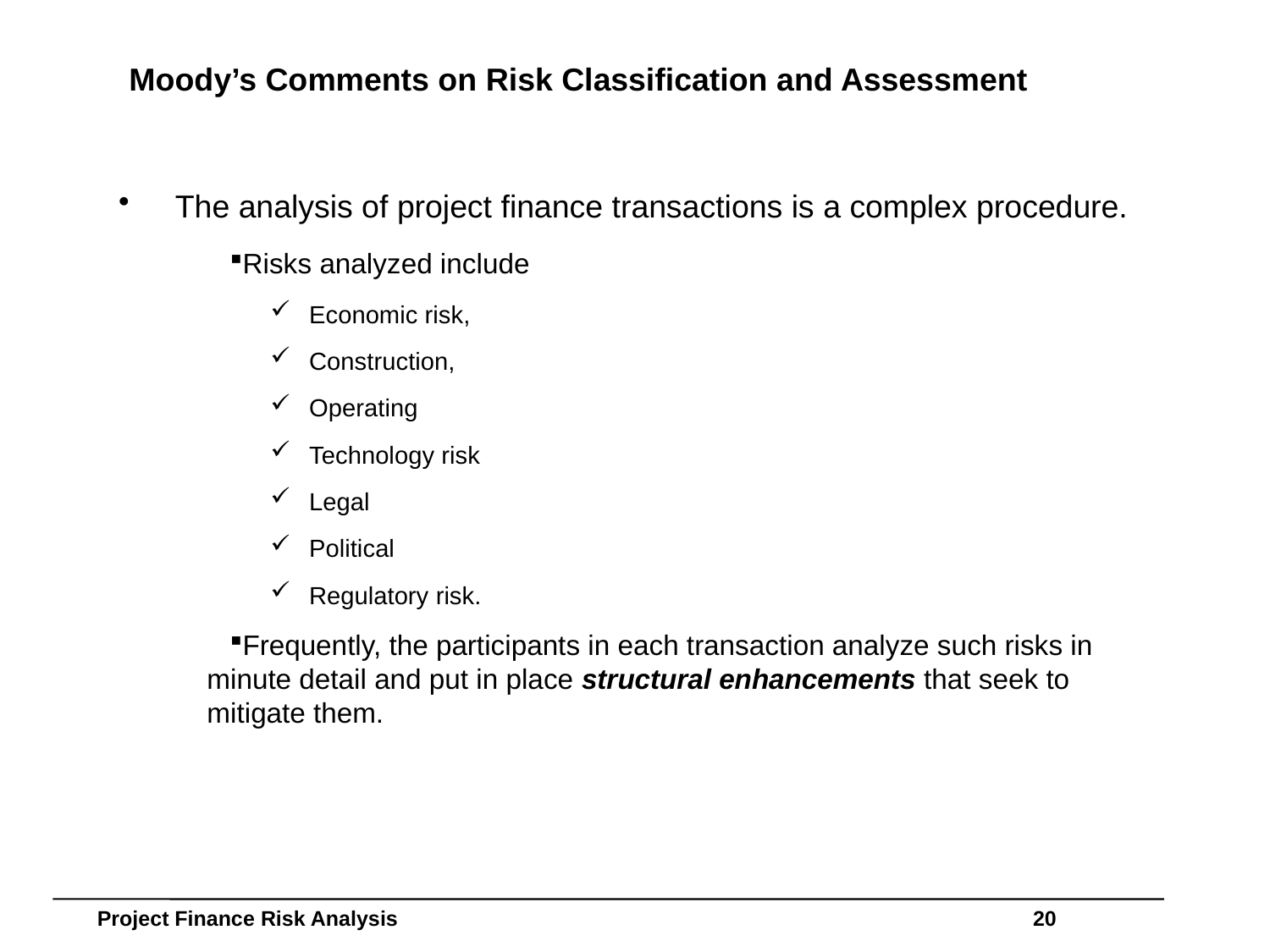

# Moody’s Comments on Risk Classification and Assessment
The analysis of project finance transactions is a complex procedure.
Risks analyzed include
Economic risk,
Construction,
Operating
Technology risk
Legal
Political
Regulatory risk.
Frequently, the participants in each transaction analyze such risks in minute detail and put in place structural enhancements that seek to mitigate them.